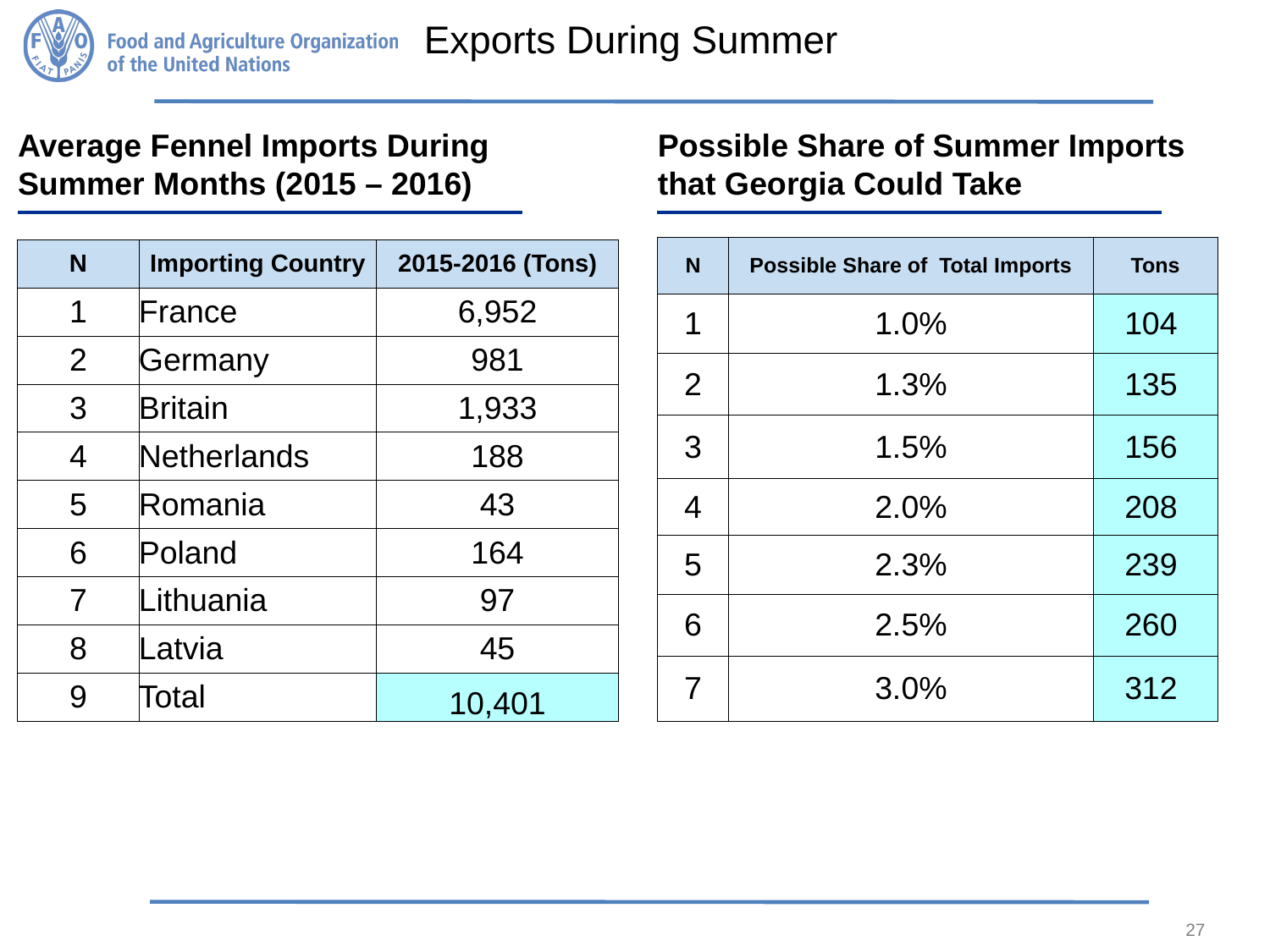

# Exports During Summer
Average Fennel Imports During Summer Months (2015 – 2016)
Possible Share of Summer Imports that Georgia Could Take
| N | Possible Share of Total Imports | Tons |
| --- | --- | --- |
| 1 | 1.0% | 104 |
| 2 | 1.3% | 135 |
| 3 | 1.5% | 156 |
| 4 | 2.0% | 208 |
| 5 | 2.3% | 239 |
| 6 | 2.5% | 260 |
| 7 | 3.0% | 312 |
| N | Importing Country | 2015-2016 (Tons) |
| --- | --- | --- |
| 1 | France | 6,952 |
| 2 | Germany | 981 |
| 3 | Britain | 1,933 |
| 4 | Netherlands | 188 |
| 5 | Romania | 43 |
| 6 | Poland | 164 |
| 7 | Lithuania | 97 |
| 8 | Latvia | 45 |
| 9 | Total | 10,401 |
27